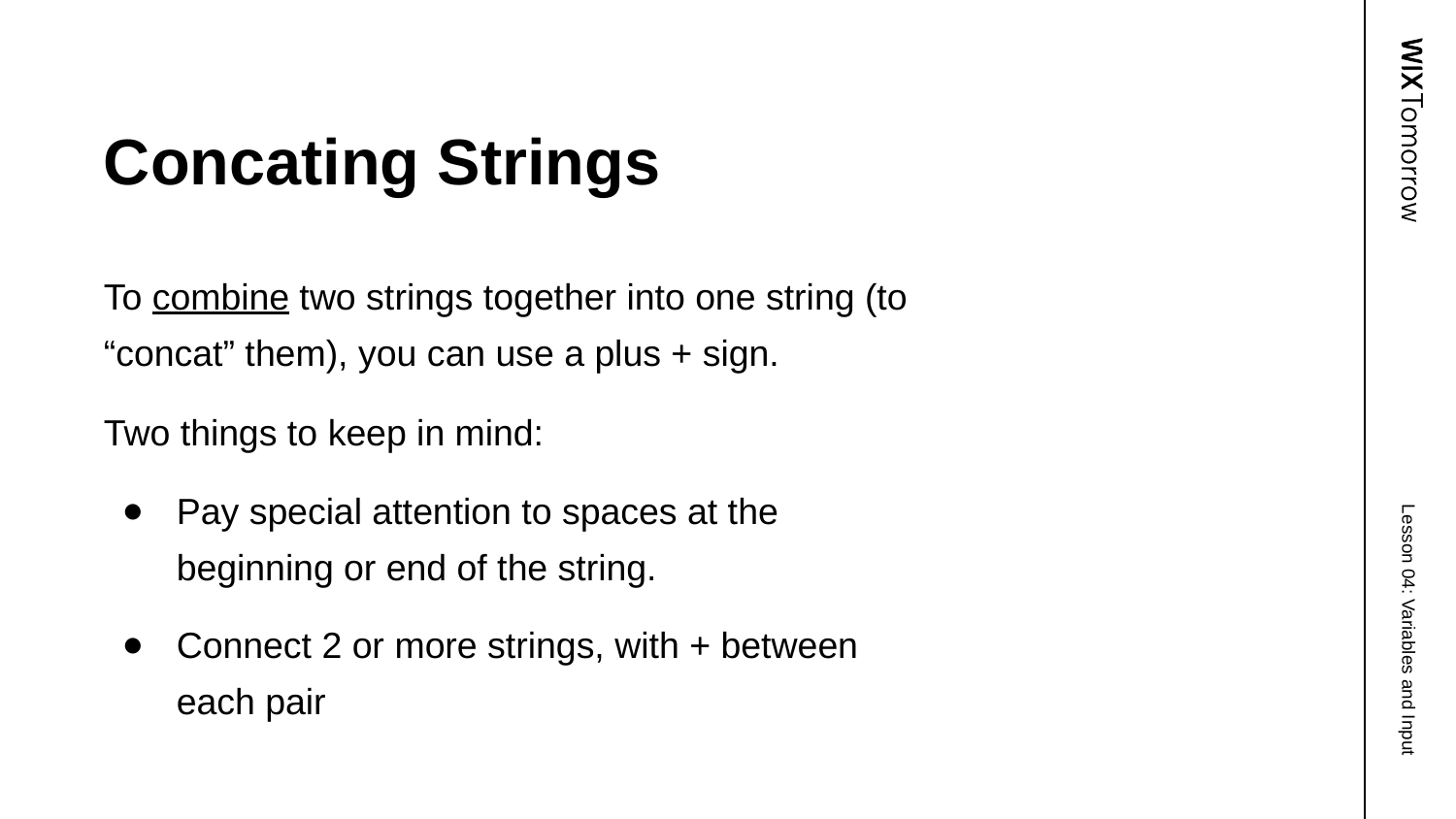

# Concating Strings
To combine two strings together into one string (to “concat” them), you can use a plus + sign.
Two things to keep in mind:
Pay special attention to spaces at the beginning or end of the string.
Connect 2 or more strings, with + between each pair